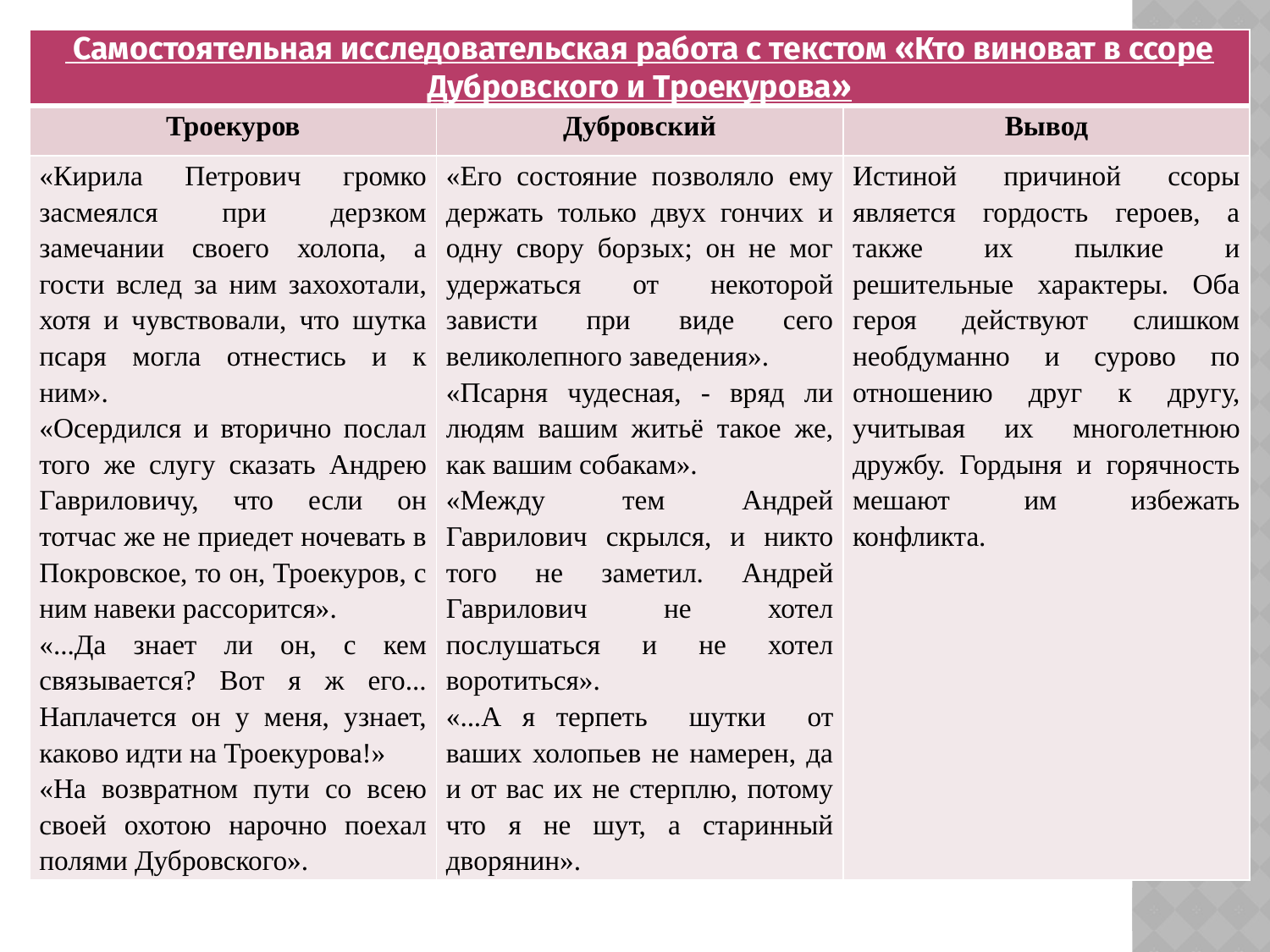

| Самостоятельная исследовательская работа с текстом «Кто виноват в ссоре Дубровского и Троекурова» |  |  |
| --- | --- | --- |
| Троекуров | Дубровский | Вывод |
| «Кирила Петрович громко засмеялся при дерзком замечании своего холопа, а гости вслед за ним захохотали, хотя и чувствовали, что шутка псаря могла отнестись и к ним». «Осердился и вторично послал того же слугу сказать Андрею Гавриловичу, что если он тотчас же не приедет ночевать в Покровское, то он, Троекуров, с ним навеки рассорится». «...Да знает ли он, с кем связывается? Вот я ж его... Наплачется он у меня, узнает, каково идти на Троекурова!» «На возвратном пути со всею своей охотою нарочно поехал полями Дубровского». | «Его состояние позволяло ему держать только двух гончих и одну свору борзых; он не мог удержаться от некоторой зависти при виде сего великолепного заведения». «Псарня чудесная, - вряд ли людям вашим житьё такое же, как вашим собакам». «Между тем Андрей Гаврилович скрылся, и никто того не заметил. Андрей Гаврилович не хотел послушаться и не хотел воротиться». «...А я терпеть шутки от ваших холопьев не намерен, да и от вас их не стерплю, потому что я не шут, а старинный дворянин». | Истиной причиной ссоры является гордость героев, а также их пылкие и решительные характеры. Оба героя действуют слишком необдуманно и сурово по отношению друг к другу, учитывая их многолетнюю дружбу. Гордыня и горячность мешают им избежать конфликта. |
#